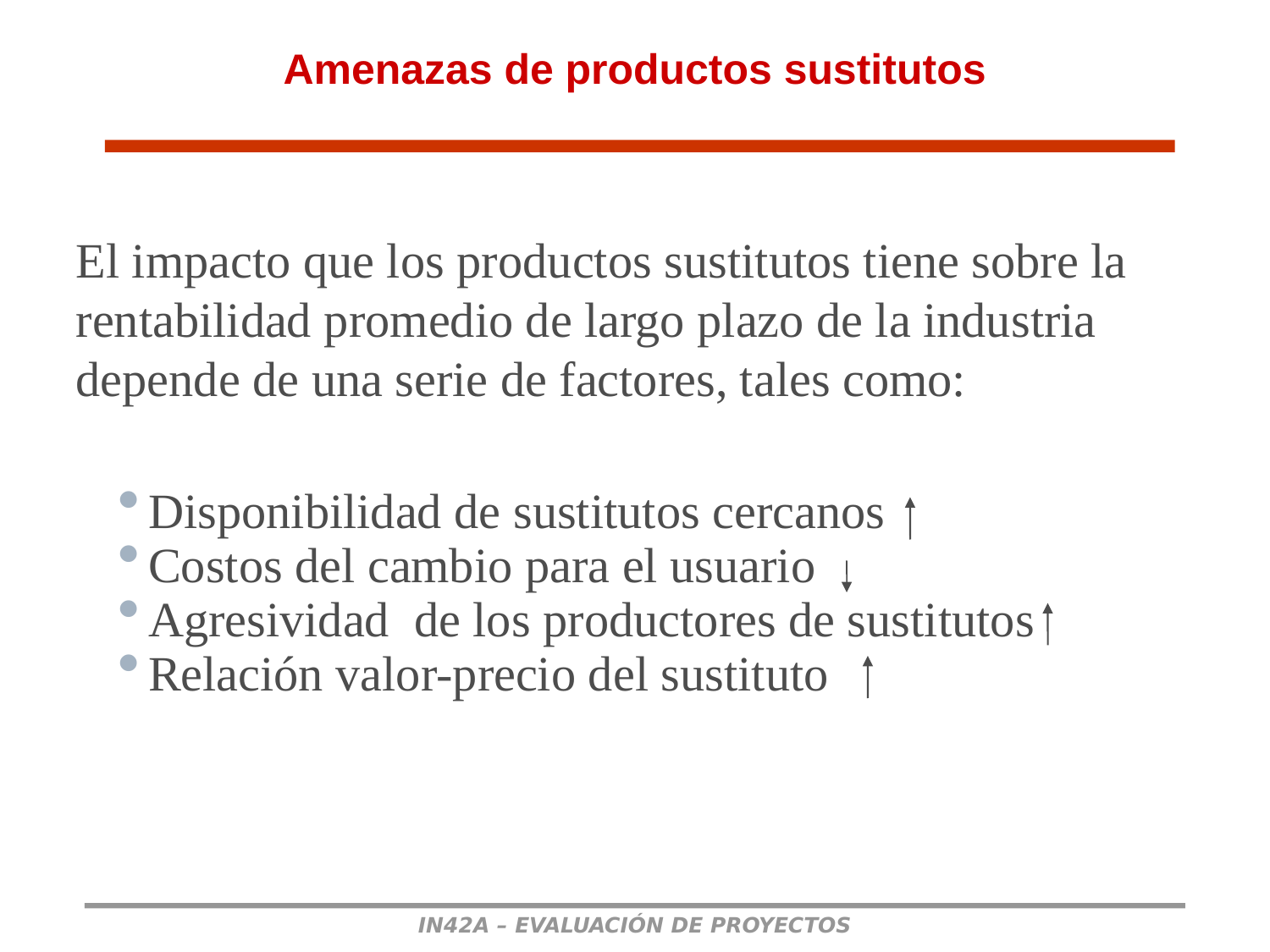

Amenazas de productos sustitutos

El impacto que los productos sustitutos tiene sobre la rentabilidad promedio de largo plazo de la industria depende de una serie de factores, tales como:
Disponibilidad de sustitutos cercanos
Costos del cambio para el usuario
Agresividad  de los productores de sustitutos
Relación valor-precio del sustituto

IN42A – EVALUACIÓN DE PROYECTOS